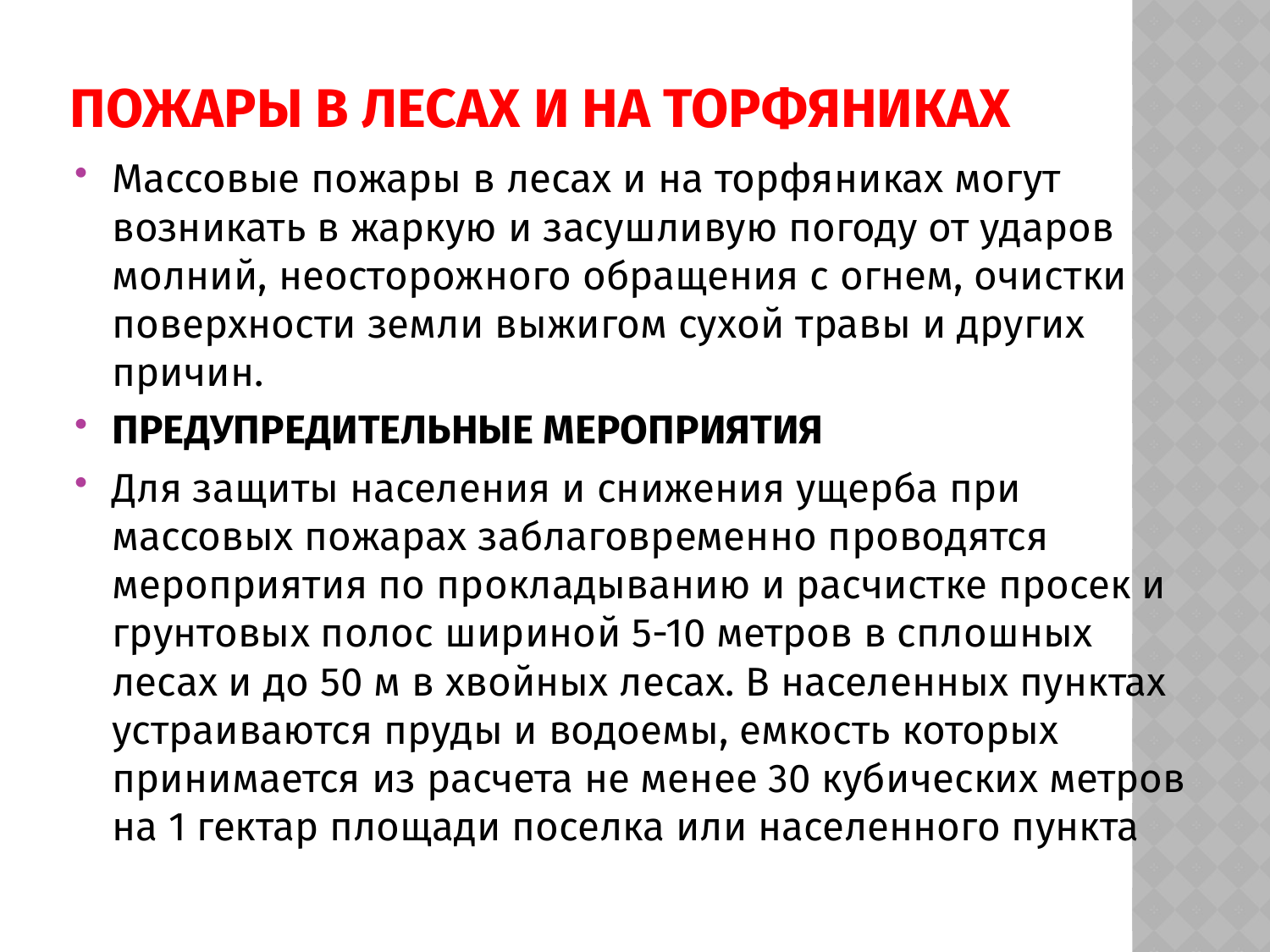

# Пожары в лесах и на торфяниках
Массовые пожары в лесах и на торфяниках могут возникать в жаркую и засушливую погоду от ударов молний, неосторожного обращения с огнем, очистки поверхности земли выжигом сухой травы и других причин.
ПРЕДУПРЕДИТЕЛЬНЫЕ МЕРОПРИЯТИЯ
Для защиты населения и снижения ущерба при массовых пожарах заблаговременно проводятся мероприятия по прокладыванию и расчистке просек и грунтовых полос шириной 5-10 метров в сплошных лесах и до 50 м в хвойных лесах. В населенных пунктах устраиваются пруды и водоемы, емкость которых принимается из расчета не менее 30 кубических метров на 1 гектар площади поселка или населенного пункта